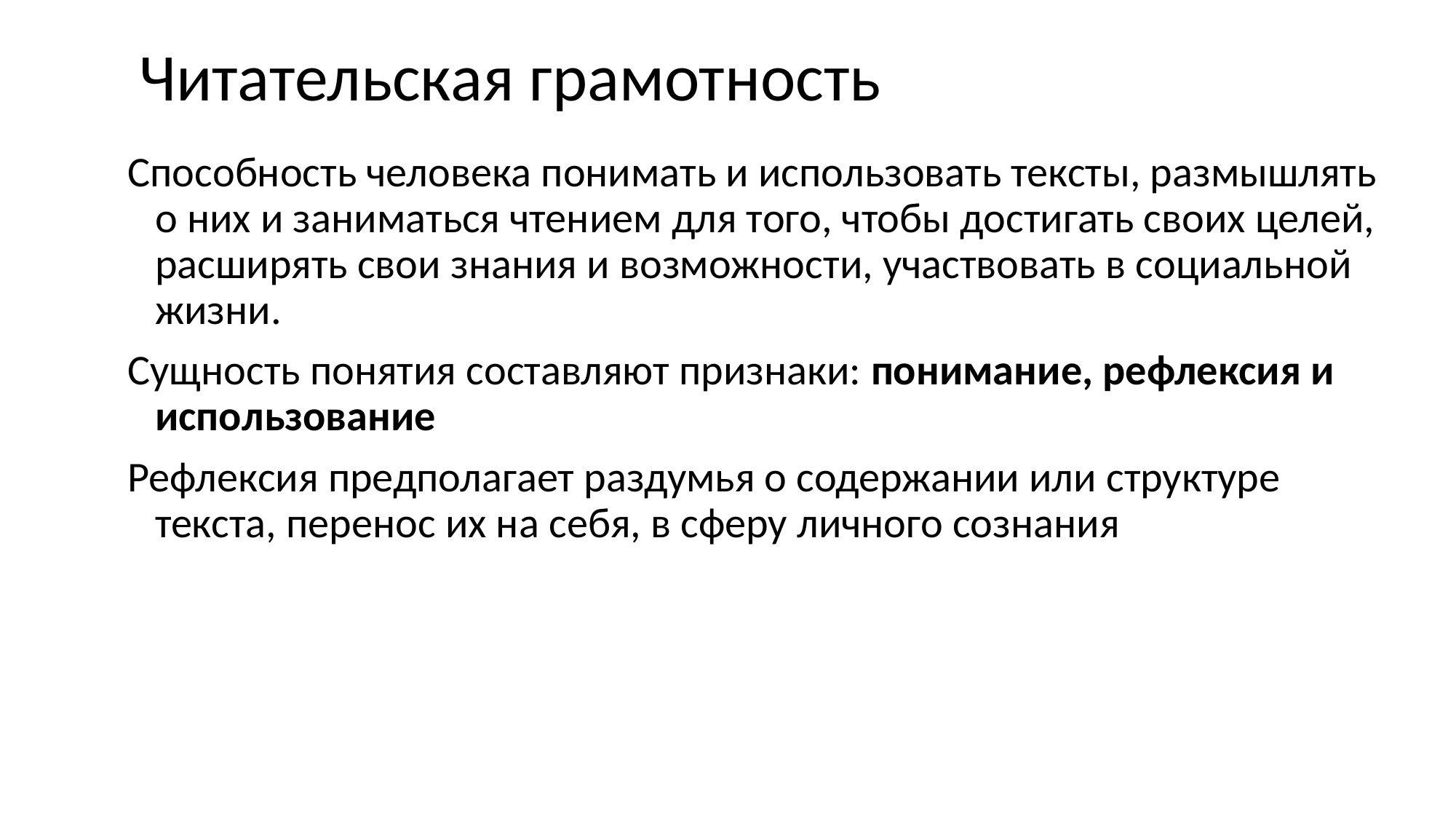

# Читательская грамотность
Способность человека понимать и использовать тексты, размышлять о них и заниматься чтением для того, чтобы достигать своих целей, расширять свои знания и возможности, участвовать в социальной жизни.
Сущность понятия составляют признаки: понимание, рефлексия и использование
Рефлексия предполагает раздумья о содержании или структуре текста, перенос их на себя, в сферу личного сознания